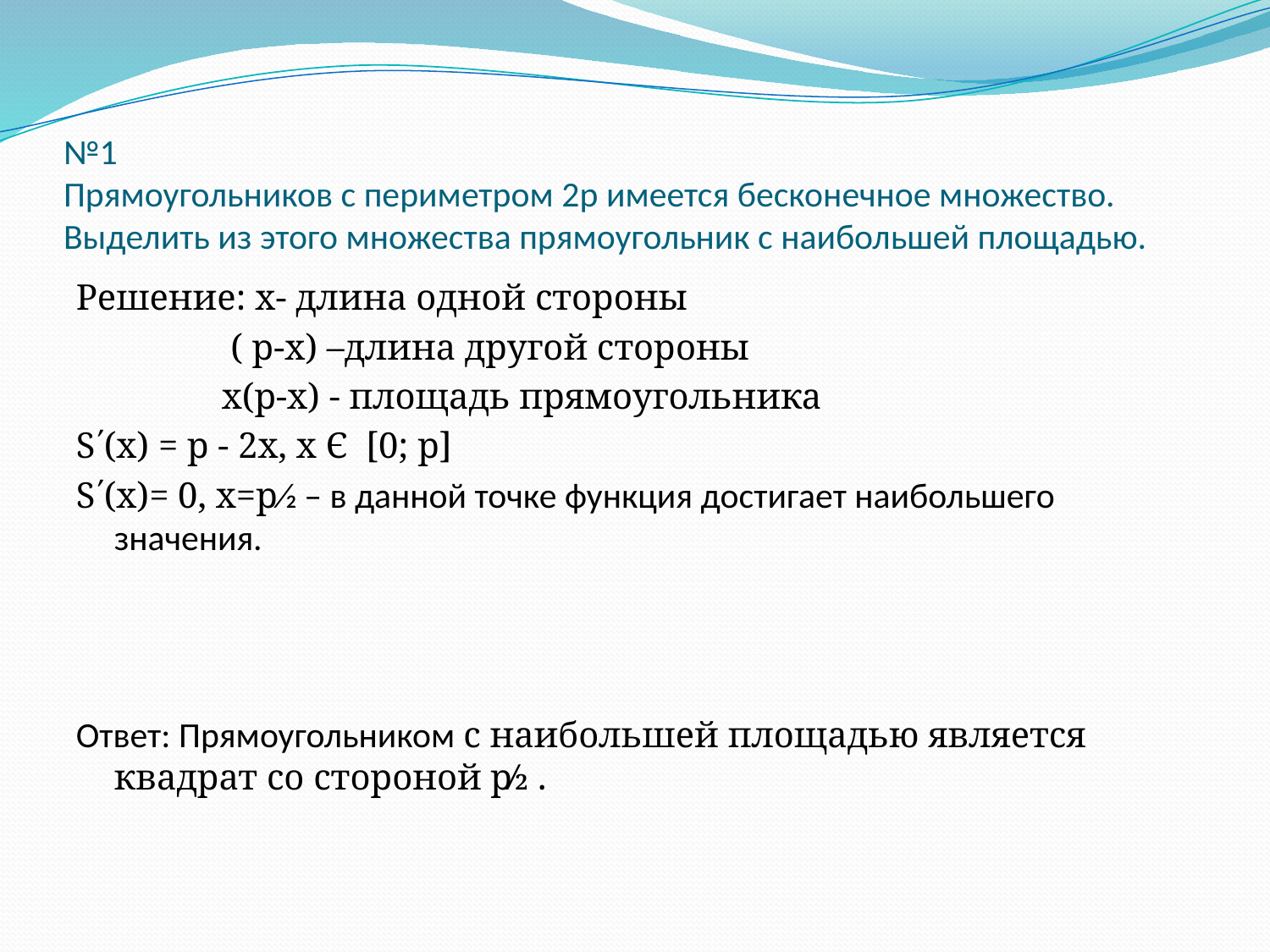

# №1 Прямоугольников с периметром 2р имеется бесконечное множество. Выделить из этого множества прямоугольник с наибольшей площадью.
Решение: х- длина одной стороны
                 ( р-х) –длина другой стороны
                х(р-х) - площадь прямоугольника
S´(х) = р - 2х, х Є  [0; р]
S´(х)= 0, х=р⁄2 – в данной точке функция достигает наибольшего значения.

Ответ: Прямоугольником с наибольшей площадью является квадрат со стороной р⁄2 .